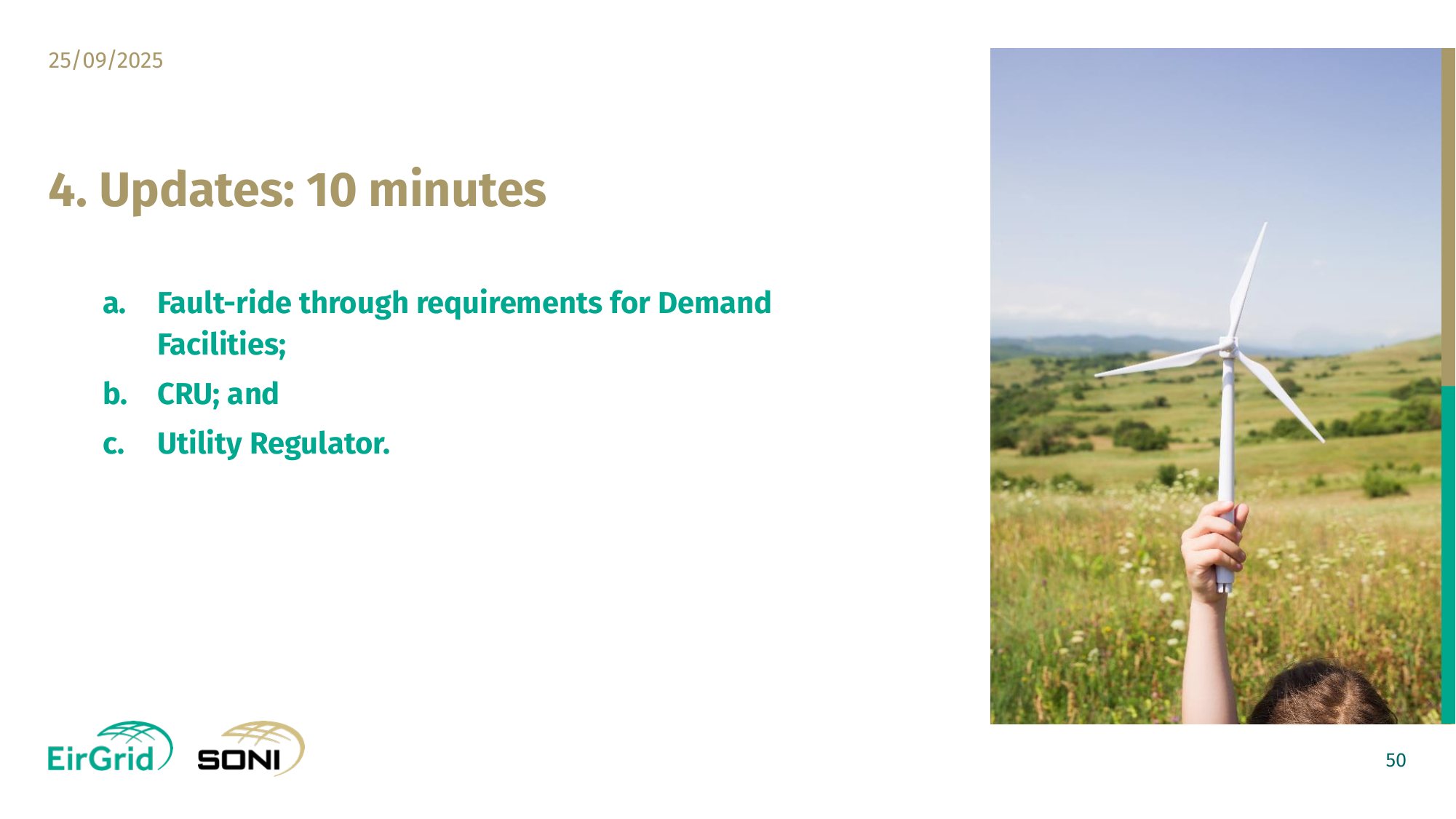

25/09/2025
# 4. Updates: 10 minutes

Fault-ride through requirements for Demand Facilities;
CRU; and
Utility Regulator.
50